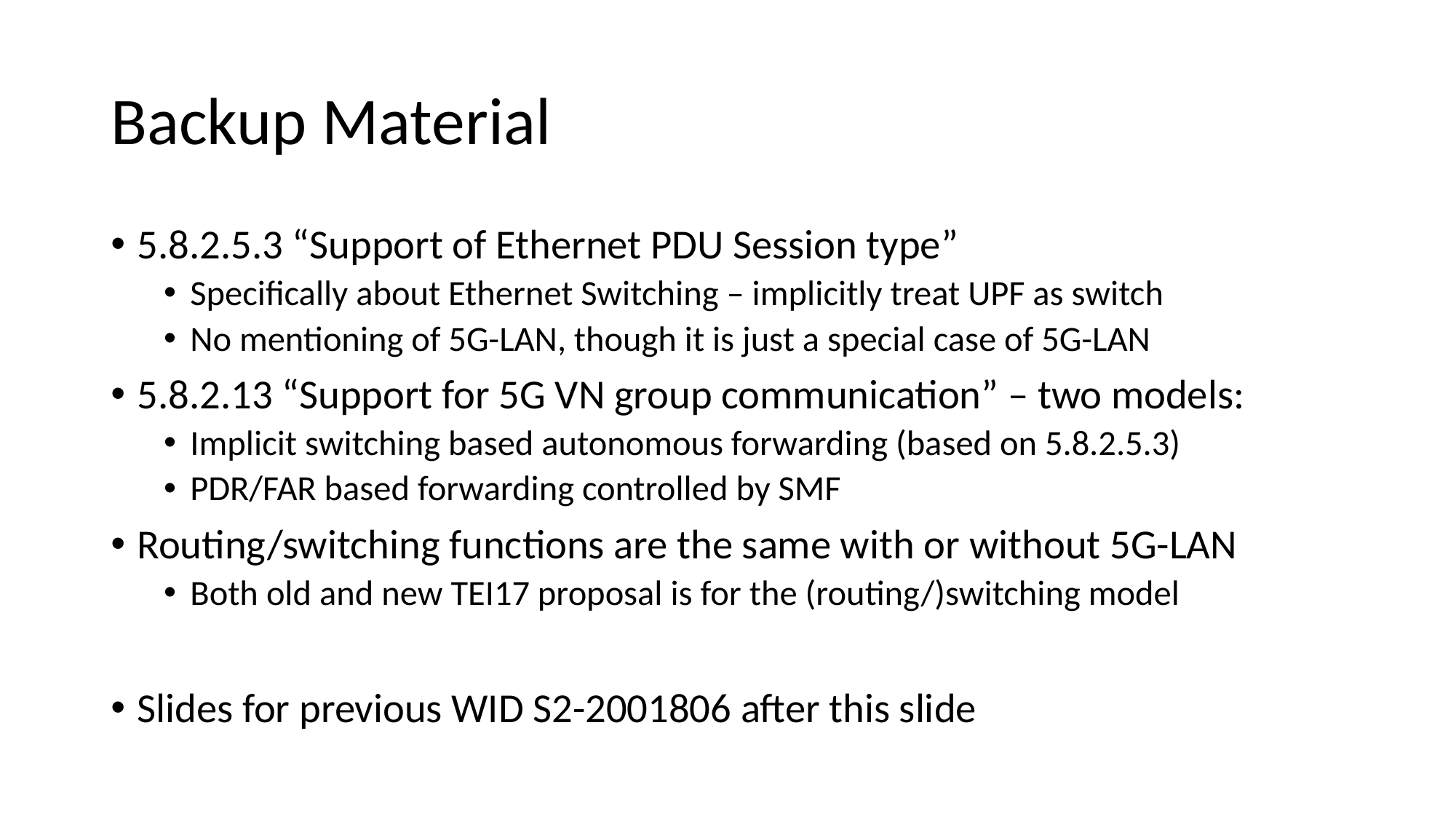

# Backup Material
5.8.2.5.3 “Support of Ethernet PDU Session type”
Specifically about Ethernet Switching – implicitly treat UPF as switch
No mentioning of 5G-LAN, though it is just a special case of 5G-LAN
5.8.2.13 “Support for 5G VN group communication” – two models:
Implicit switching based autonomous forwarding (based on 5.8.2.5.3)
PDR/FAR based forwarding controlled by SMF
Routing/switching functions are the same with or without 5G-LAN
Both old and new TEI17 proposal is for the (routing/)switching model

Slides for previous WID S2-2001806 after this slide